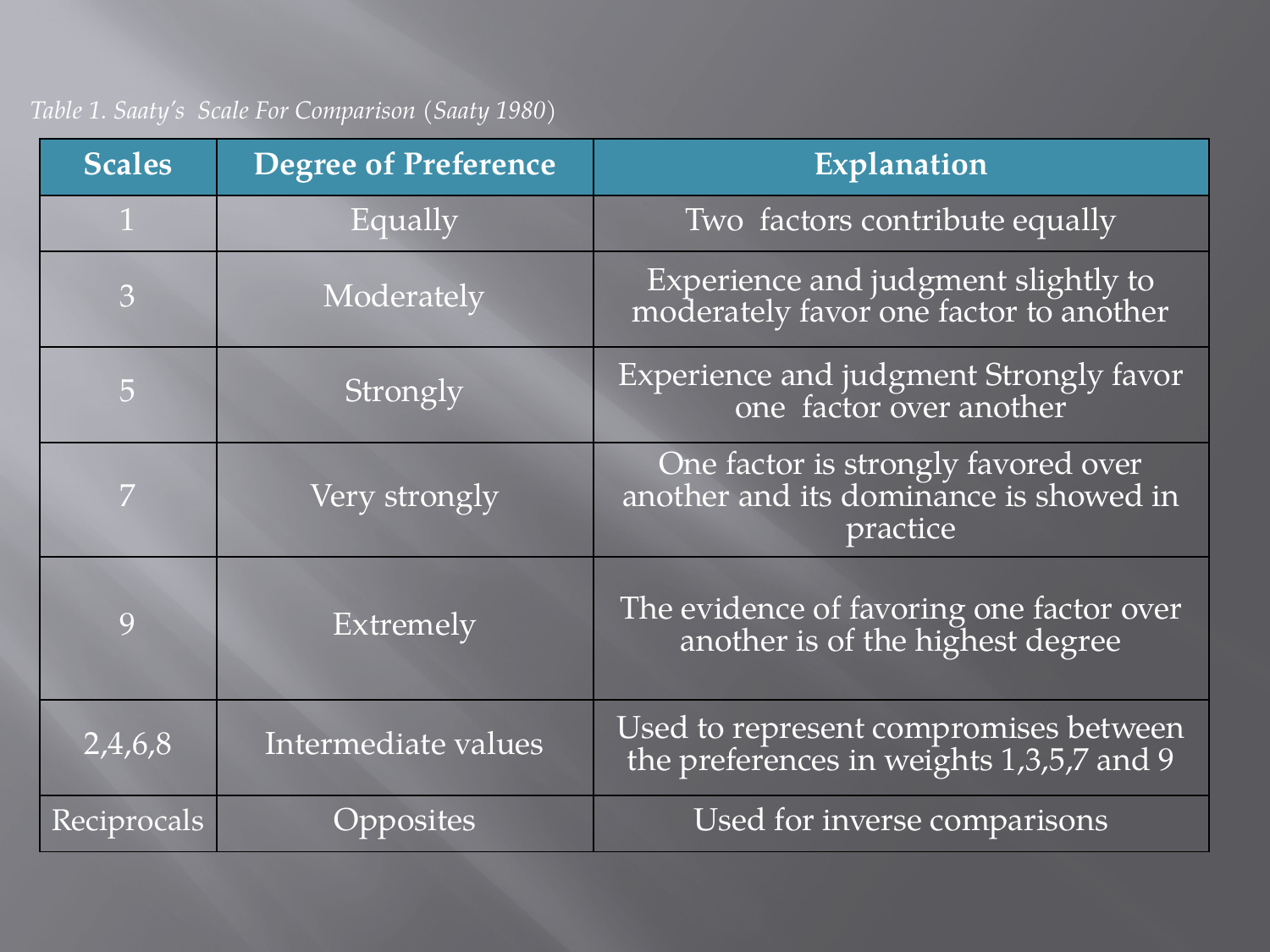

Table 1. Saaty’s  Scale For Comparison (Saaty 1980)
| Scales | Degree of Preference | Explanation |
| --- | --- | --- |
| 1 | Equally | Two factors contribute equally |
| 3 | Moderately | Experience and judgment slightly to moderately favor one factor to another |
| 5 | Strongly | Experience and judgment Strongly favor one factor over another |
| 7 | Very strongly | One factor is strongly favored over another and its dominance is showed in practice |
| 9 | Extremely | The evidence of favoring one factor over another is of the highest degree |
| 2,4,6,8 | Intermediate values | Used to represent compromises between the preferences in weights 1,3,5,7 and 9 |
| Reciprocals | Opposites | Used for inverse comparisons |